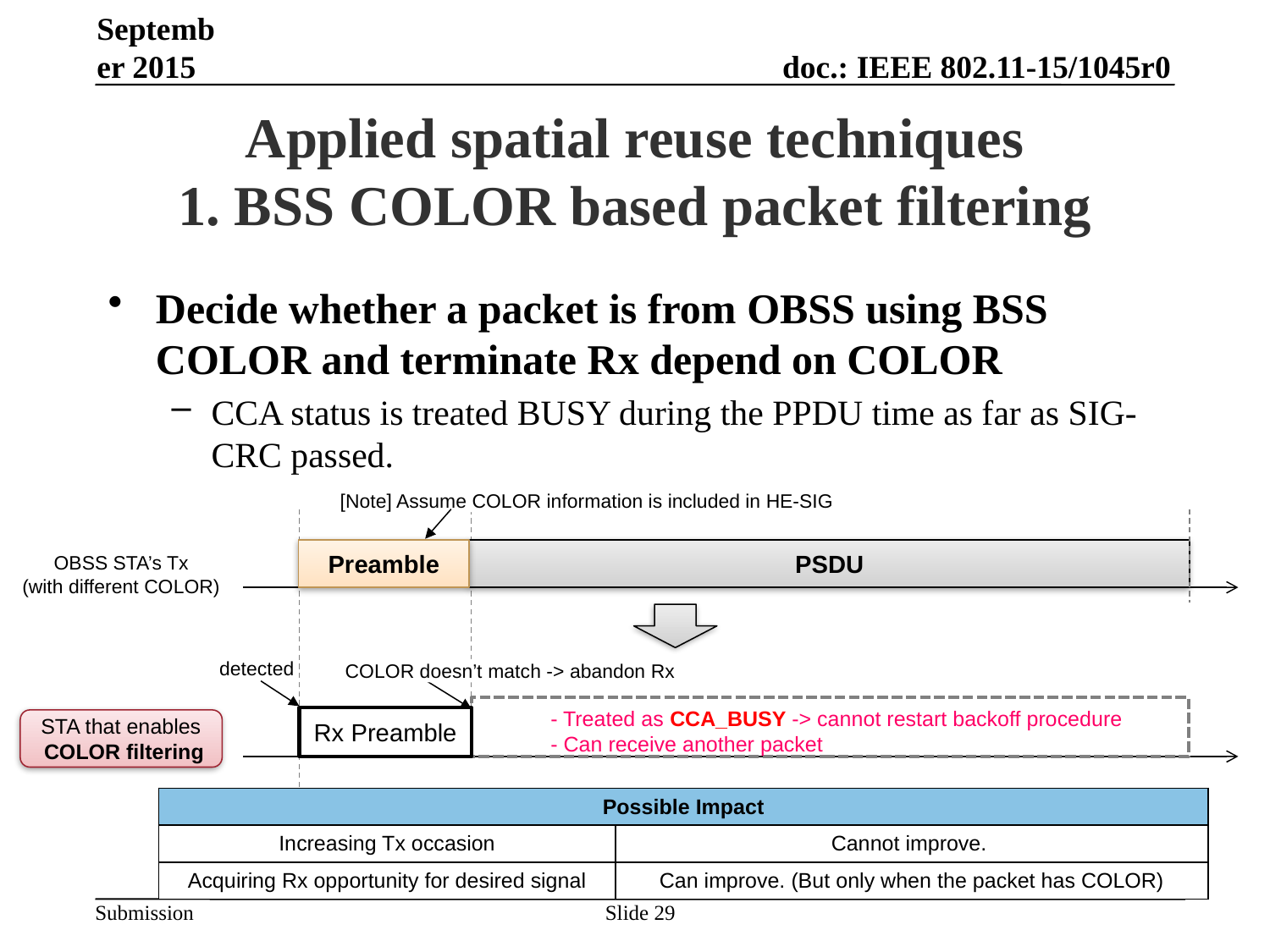

September 2015
# Applied spatial reuse techniques 1. BSS COLOR based packet filtering
Decide whether a packet is from OBSS using BSS COLOR and terminate Rx depend on COLOR
CCA status is treated BUSY during the PPDU time as far as SIG-CRC passed.

[Note] Assume COLOR information is included in HE-SIG
Preamble
PSDU
OBSS STA’s Tx
(with different COLOR)

detected
COLOR doesn’t match -> abandon Rx

- Treated as CCA_BUSY -> cannot restart backoff procedure
- Can receive another packet
Rx Preamble
STA that enables
 COLOR filtering
| Possible Impact |  |
| --- | --- |
| Increasing Tx occasion | Cannot improve. |
| Acquiring Rx opportunity for desired signal | Can improve. (But only when the packet has COLOR) |
Slide 29
Takeshi Itagaki, Sony Corporation